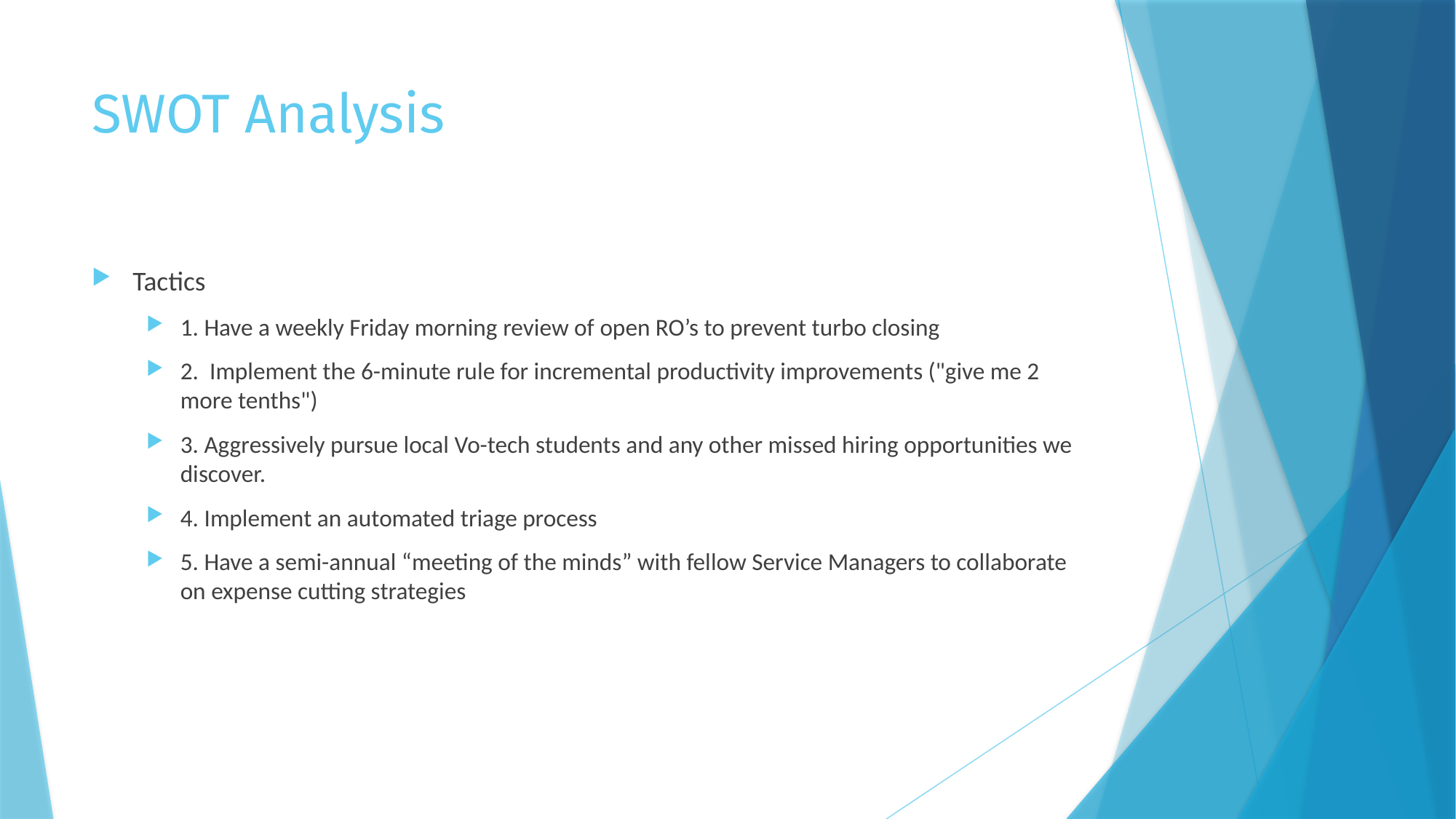

# SWOT Analysis
Tactics
1. Have a weekly Friday morning review of open RO’s to prevent turbo closing
2.  Implement the 6-minute rule for incremental productivity improvements ("give me 2 more tenths")
3. Aggressively pursue local Vo-tech students and any other missed hiring opportunities we discover.
4. Implement an automated triage process
5. Have a semi-annual “meeting of the minds” with fellow Service Managers to collaborate on expense cutting strategies